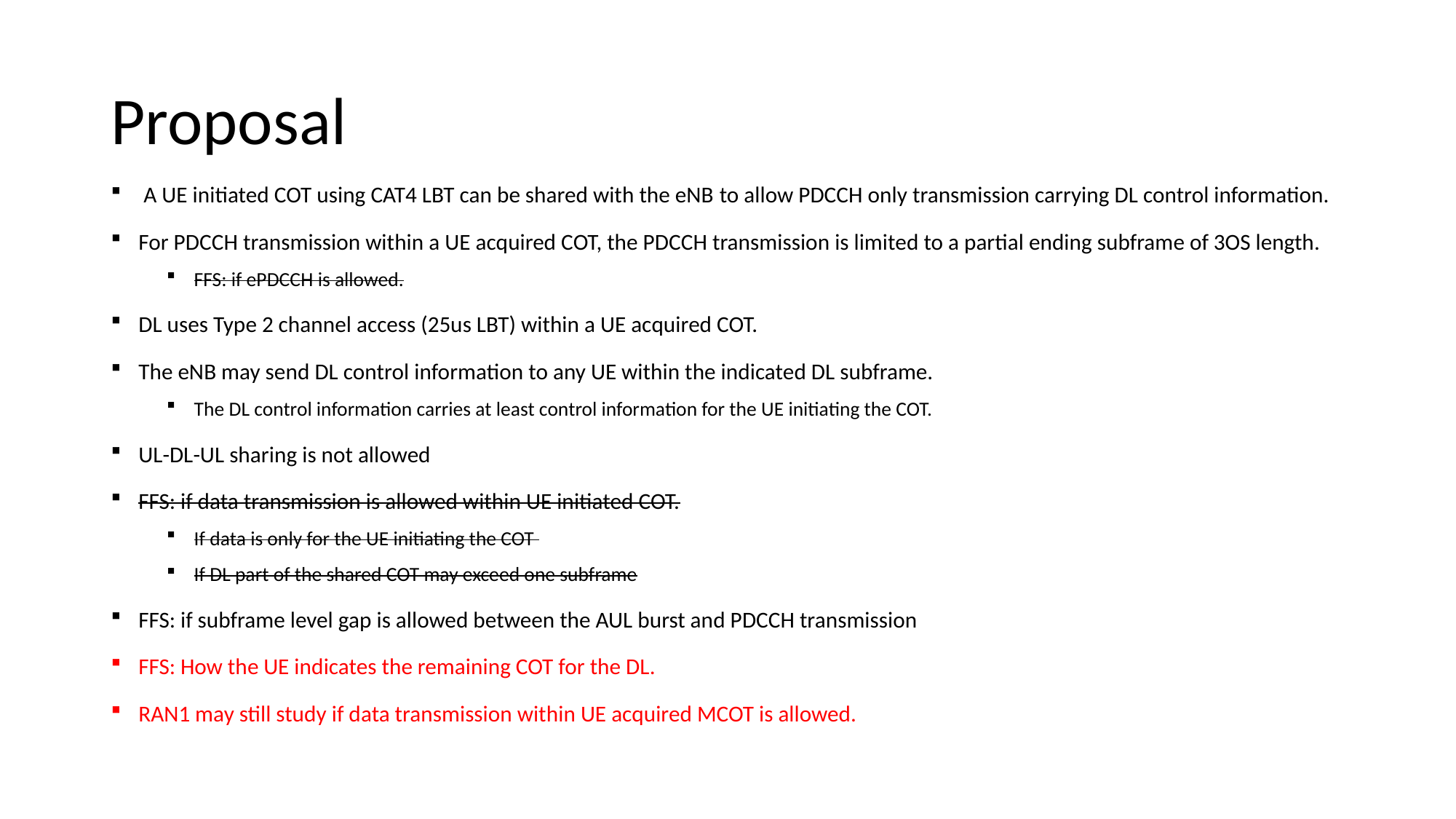

# Proposal
 A UE initiated COT using CAT4 LBT can be shared with the eNB to allow PDCCH only transmission carrying DL control information.
For PDCCH transmission within a UE acquired COT, the PDCCH transmission is limited to a partial ending subframe of 3OS length.
FFS: if ePDCCH is allowed.
DL uses Type 2 channel access (25us LBT) within a UE acquired COT.
The eNB may send DL control information to any UE within the indicated DL subframe.
The DL control information carries at least control information for the UE initiating the COT.
UL-DL-UL sharing is not allowed
FFS: if data transmission is allowed within UE initiated COT.
If data is only for the UE initiating the COT
If DL part of the shared COT may exceed one subframe
FFS: if subframe level gap is allowed between the AUL burst and PDCCH transmission
FFS: How the UE indicates the remaining COT for the DL.
RAN1 may still study if data transmission within UE acquired MCOT is allowed.